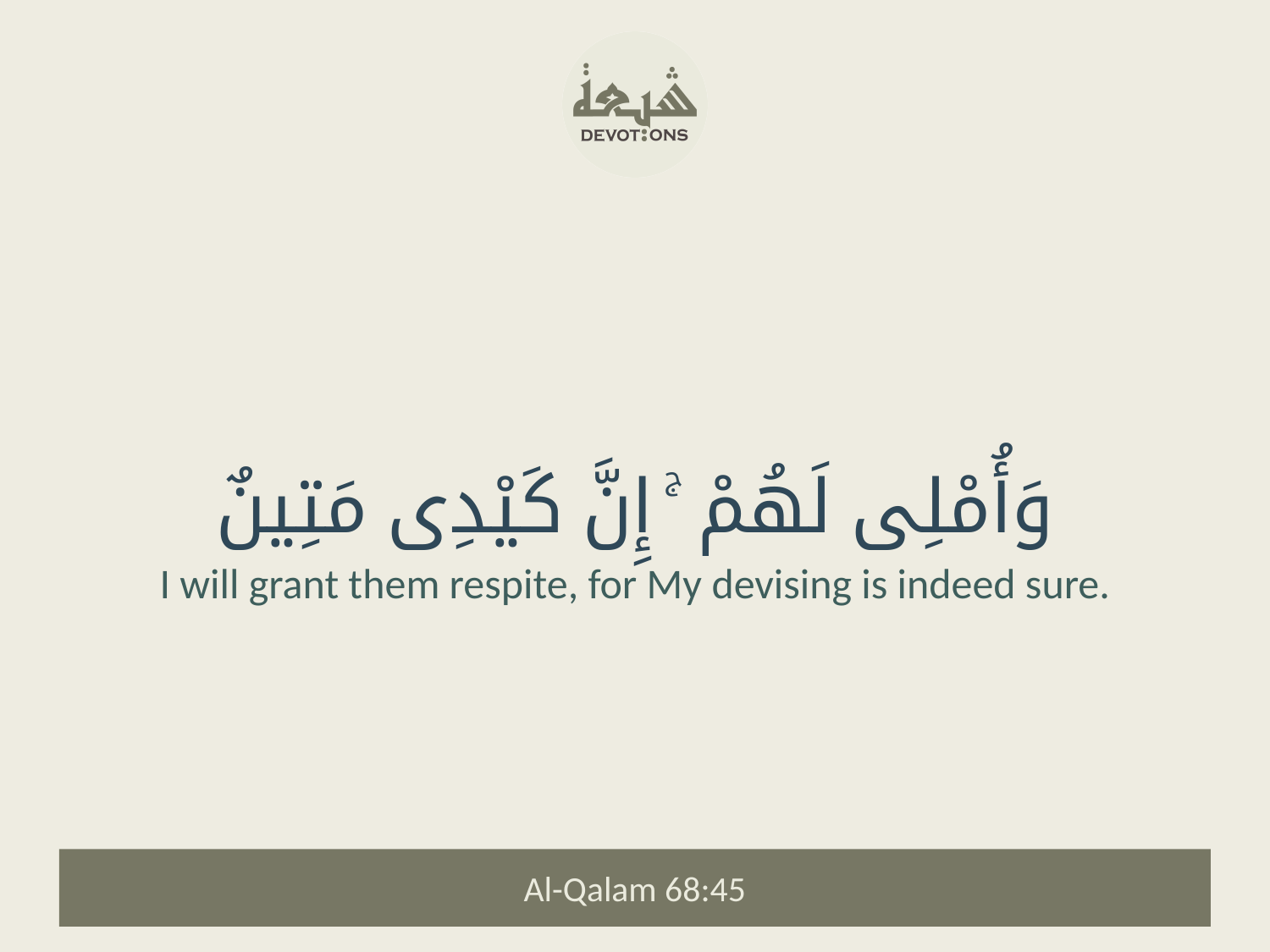

وَأُمْلِى لَهُمْ ۚ إِنَّ كَيْدِى مَتِينٌ
I will grant them respite, for My devising is indeed sure.
Al-Qalam 68:45